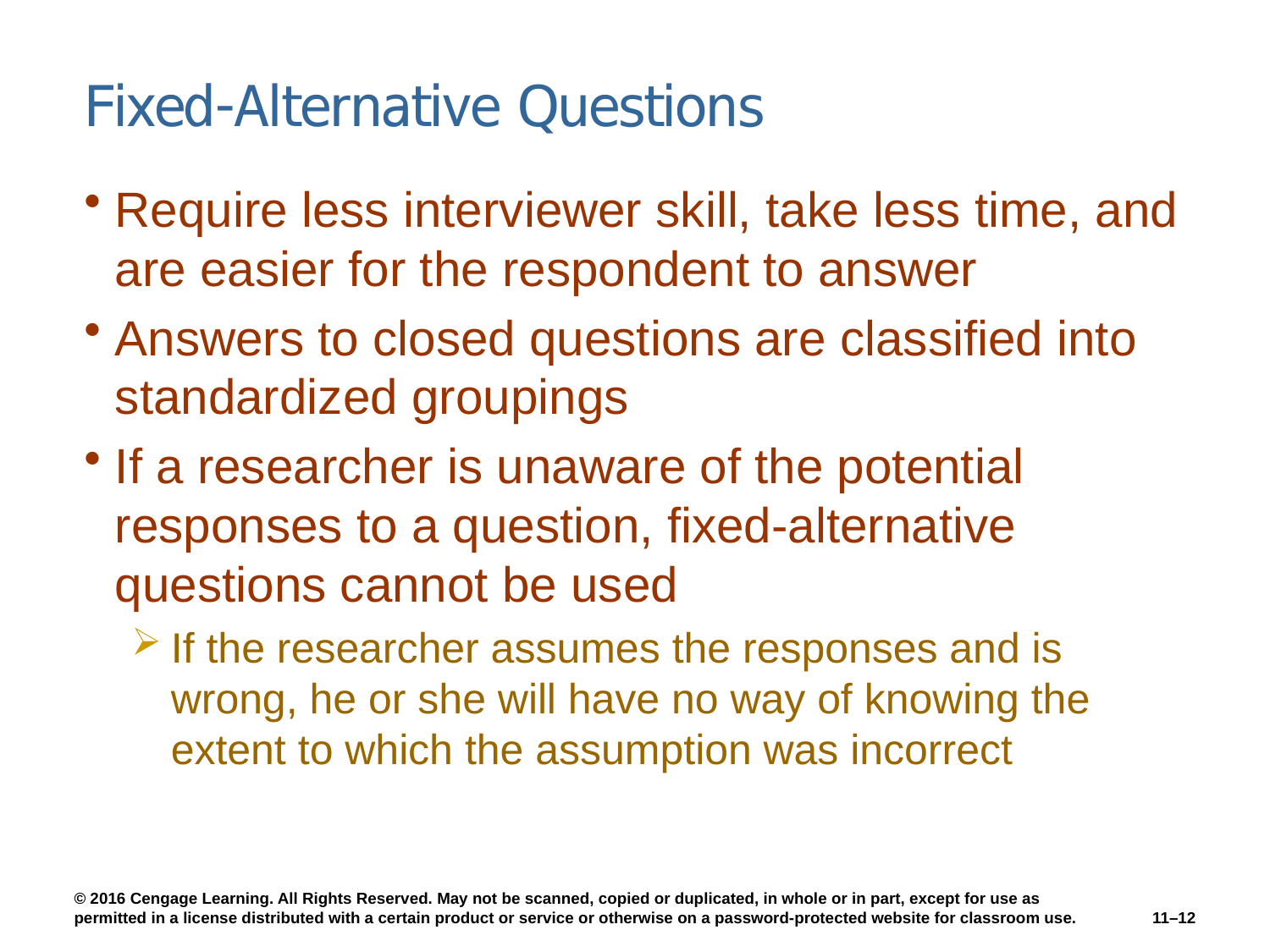

# Fixed-Alternative Questions
Require less interviewer skill, take less time, and are easier for the respondent to answer
Answers to closed questions are classified into standardized groupings
If a researcher is unaware of the potential responses to a question, fixed-alternative questions cannot be used
If the researcher assumes the responses and is wrong, he or she will have no way of knowing the extent to which the assumption was incorrect

11–12
© 2016 Cengage Learning. All Rights Reserved. May not be scanned, copied or duplicated, in whole or in part, except for use as permitted in a license distributed with a certain product or service or otherwise on a password-protected website for classroom use.